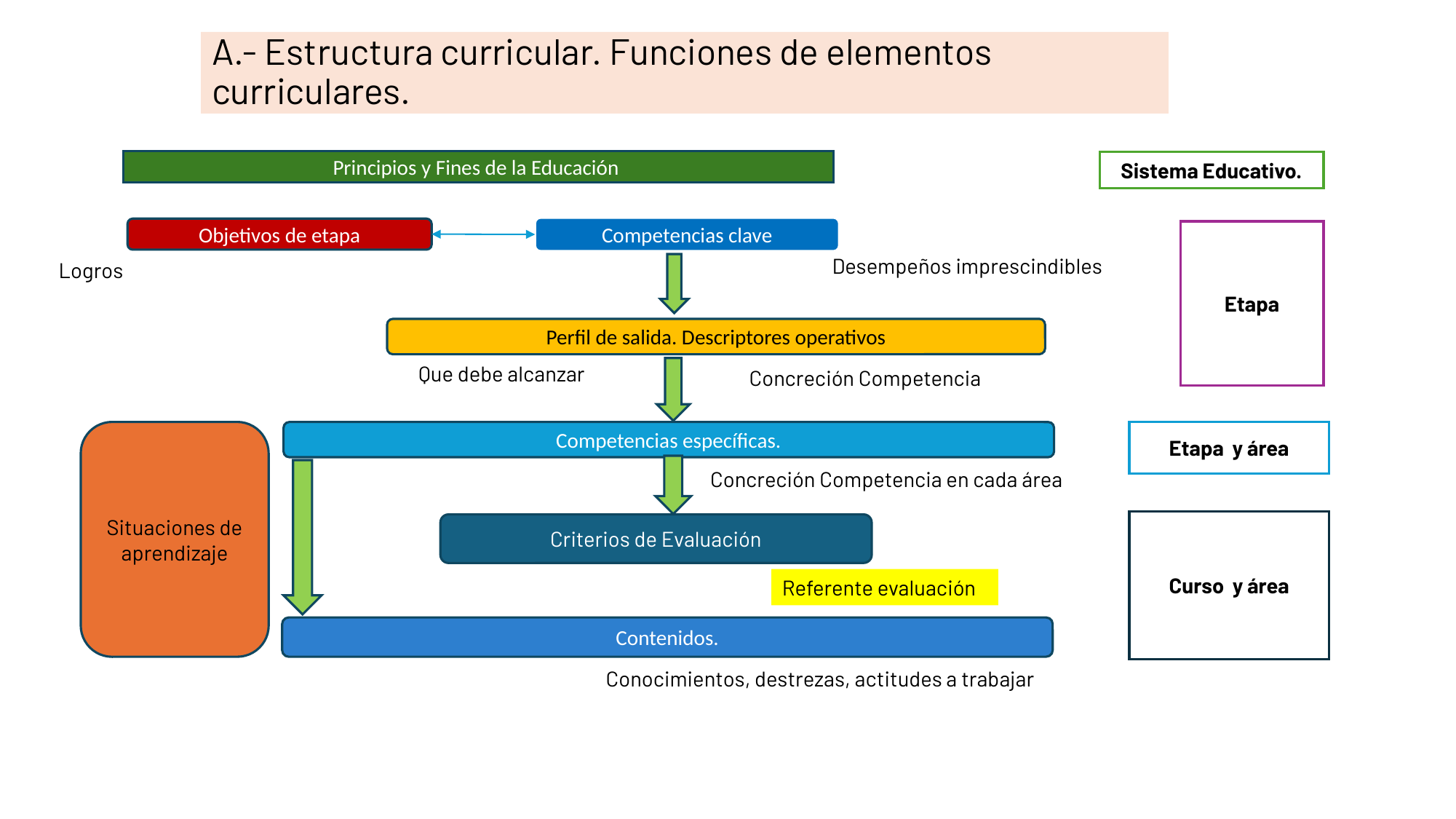

A.- Estructura curricular. Funciones de elementos curriculares.
Principios y Fines de la Educación
Sistema Educativo.
Competencias clave
Objetivos de etapa
Etapa
Desempeños imprescindibles
Logros

Perfil de salida. Descriptores operativos

Que debe alcanzar

Concreción Competencia
Situaciones de aprendizaje
Etapa  y área
Competencias específicas.

Concreción Competencia en cada área
Curso  y área
Criterios de Evaluación
Referente evaluación
Contenidos.
Conocimientos, destrezas, actitudes a trabajar